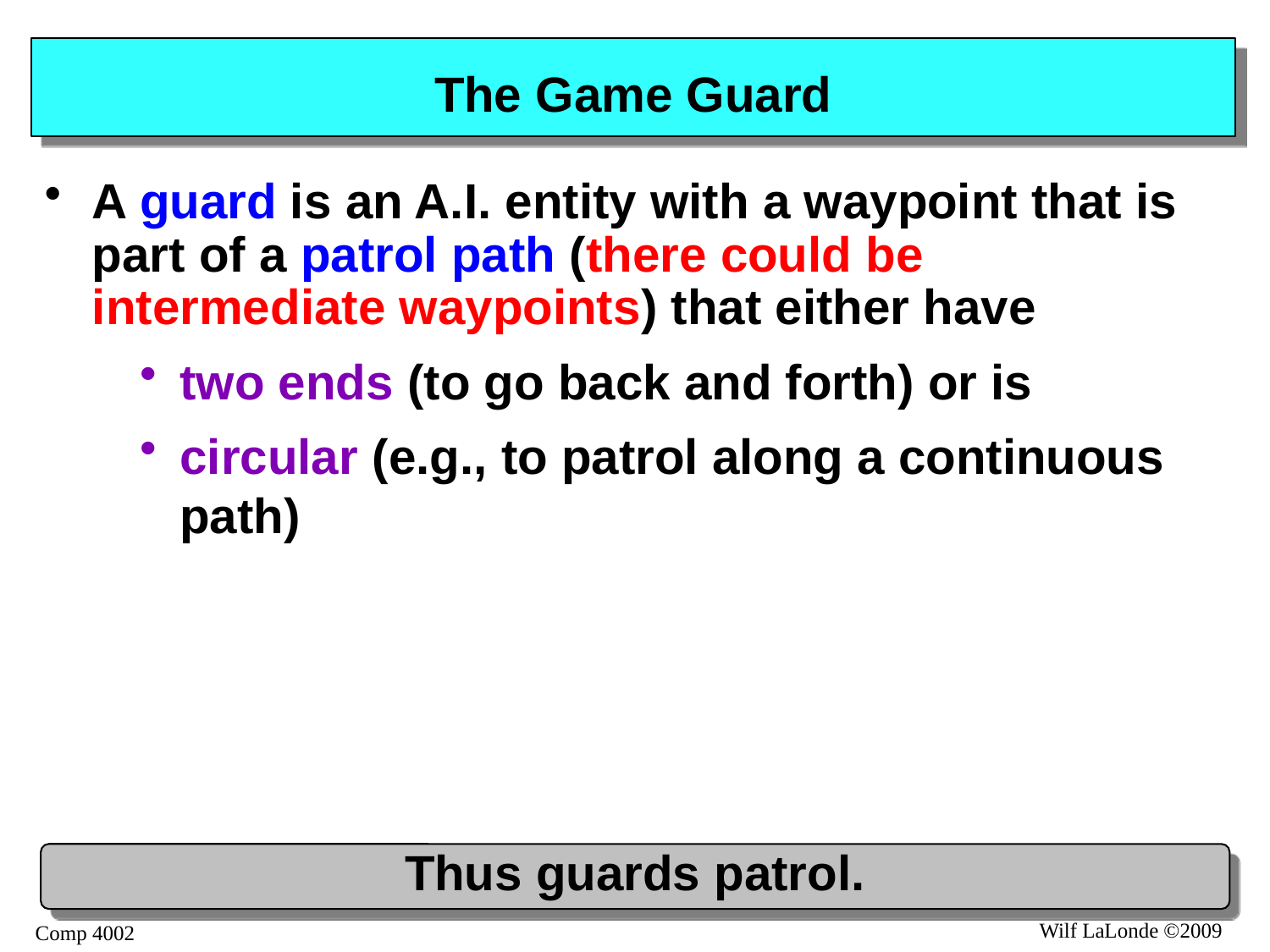

# The Game Guard
A guard is an A.I. entity with a waypoint that is part of a patrol path (there could be intermediate waypoints) that either have
two ends (to go back and forth) or is
circular (e.g., to patrol along a continuous path)
Thus guards patrol.